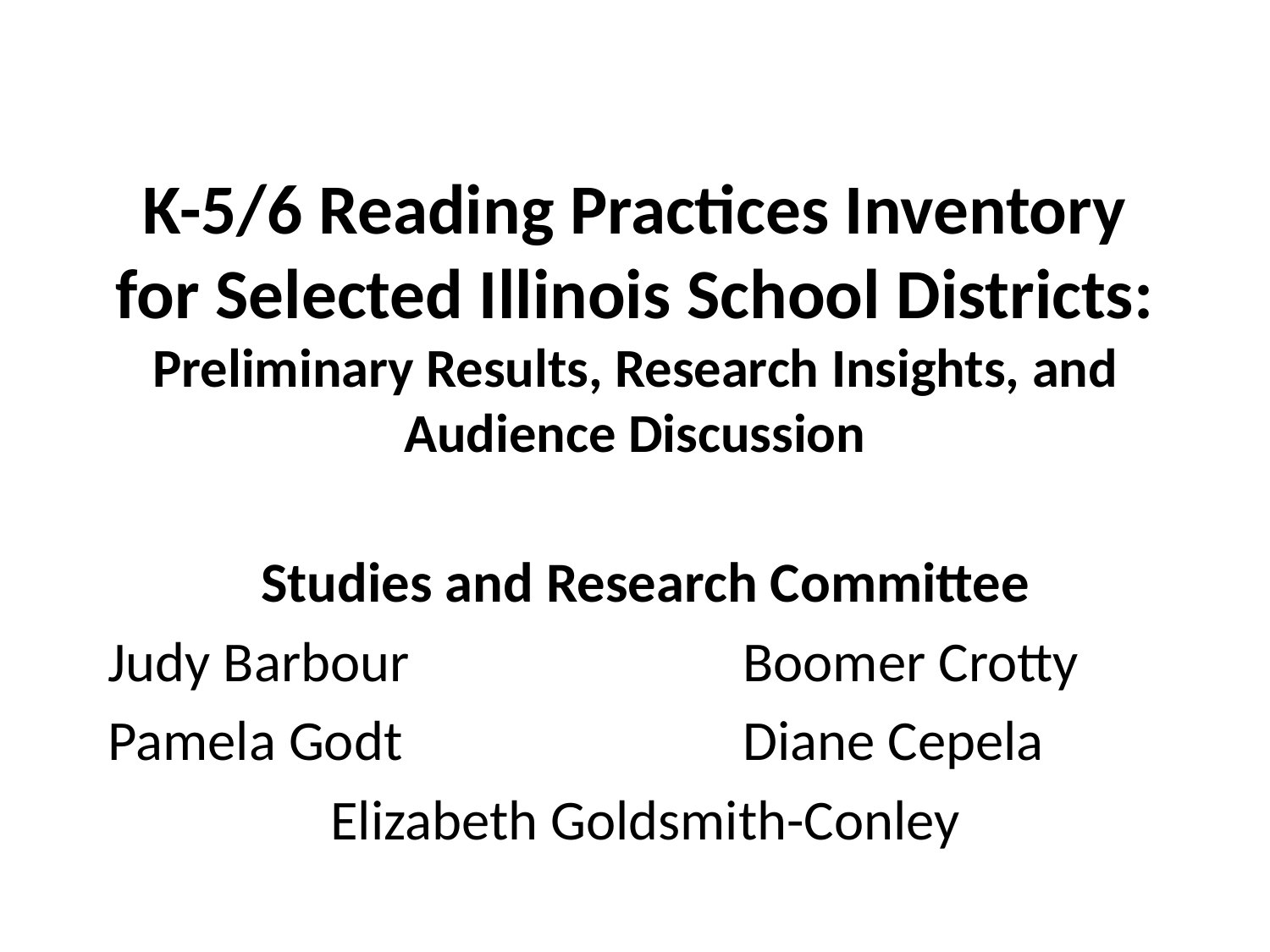

# K-5/6 Reading Practices Inventory for Selected Illinois School Districts: Preliminary Results, Research Insights, and Audience Discussion
Studies and Research Committee
Judy Barbour			Boomer Crotty
Pamela Godt			Diane Cepela
Elizabeth Goldsmith-Conley